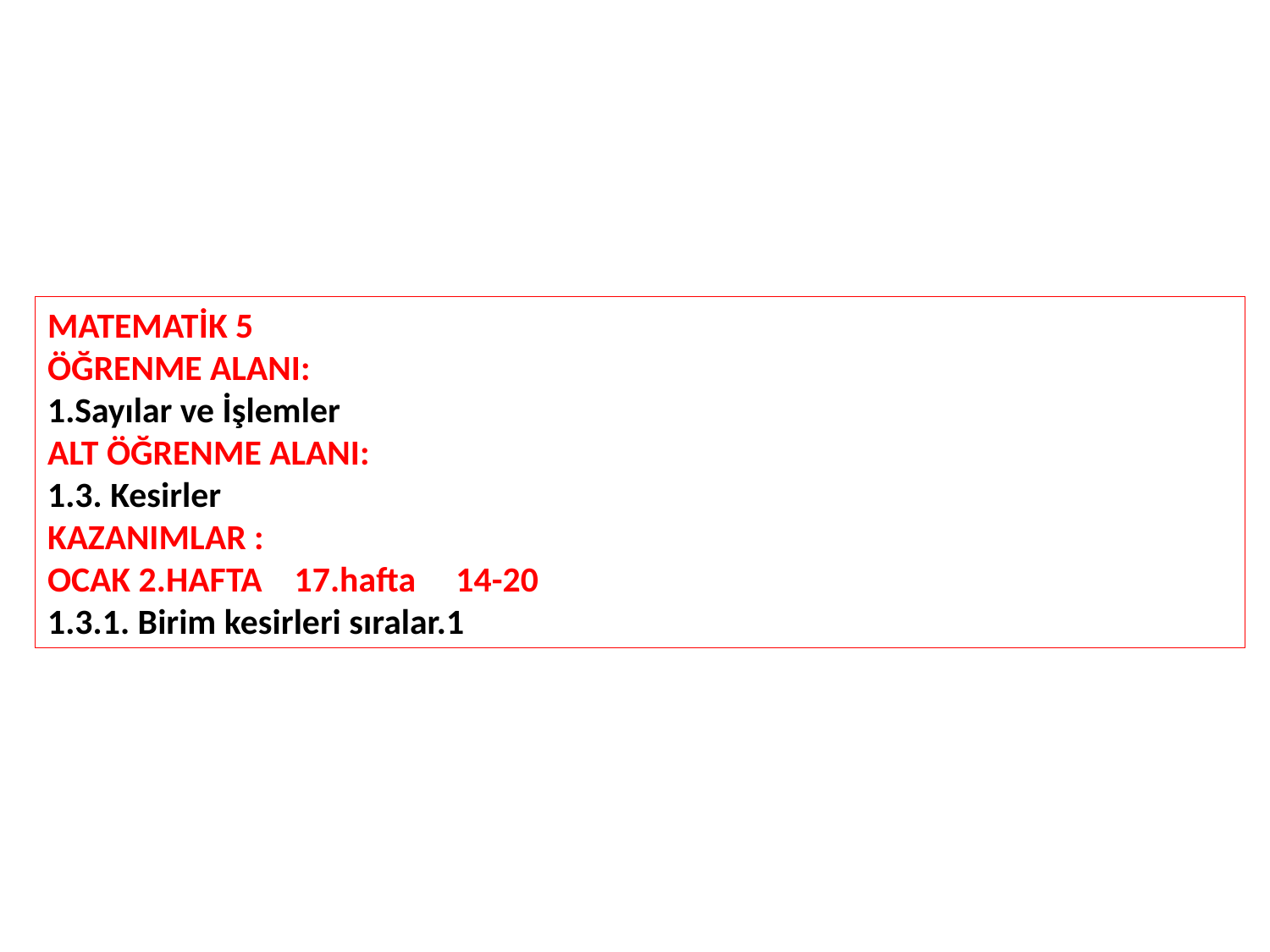

MATEMATİK 5
ÖĞRENME ALANI:
1.Sayılar ve İşlemler
ALT ÖĞRENME ALANI:
1.3. Kesirler
KAZANIMLAR :
OCAK 2.HAFTA    17.hafta     14-20
1.3.1. Birim kesirleri sıralar.1